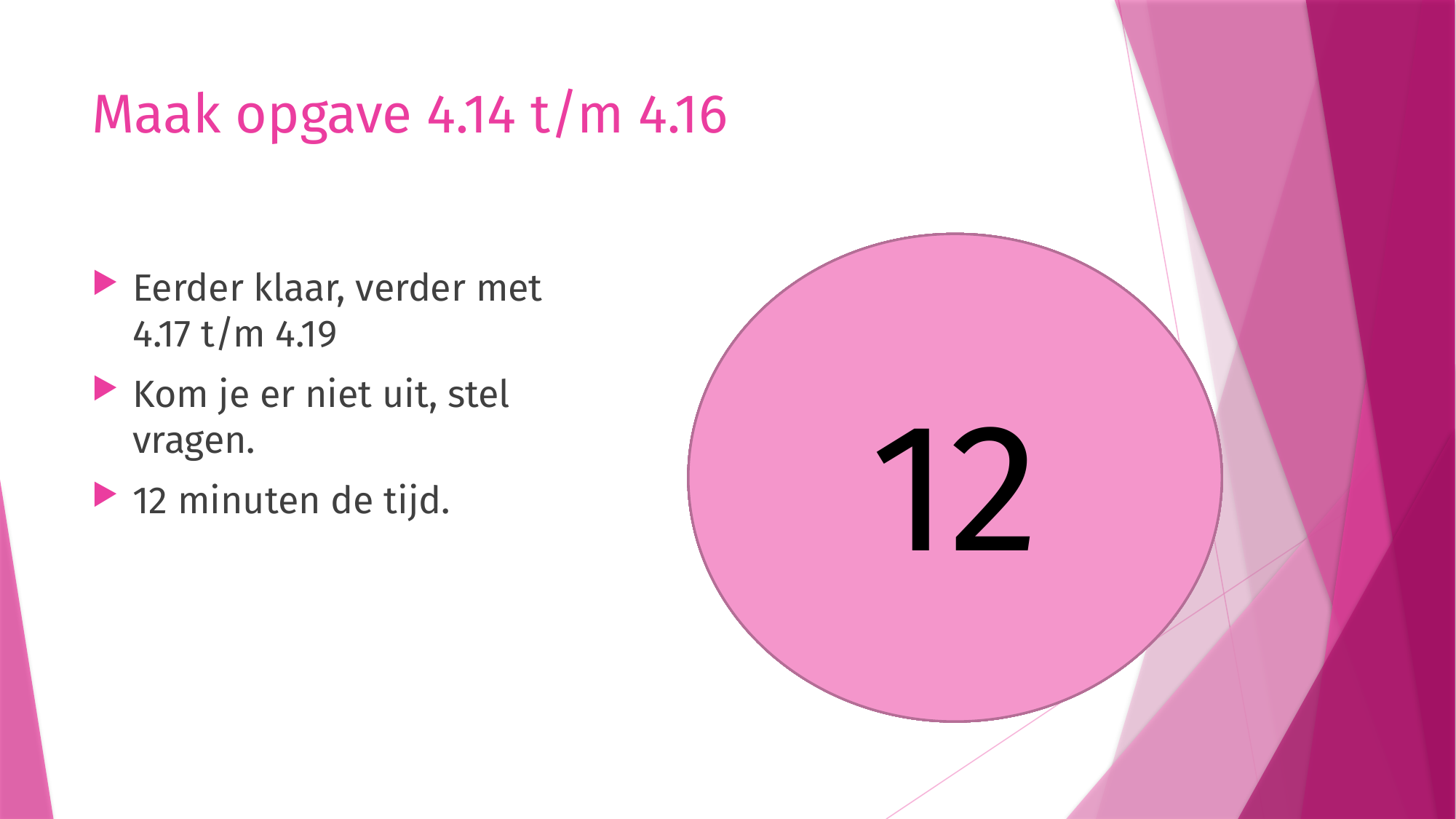

# Maak opgave 4.14 t/m 4.16
12
10
11
9
8
5
6
7
4
3
1
2
Eerder klaar, verder met 4.17 t/m 4.19
Kom je er niet uit, stel vragen.
12 minuten de tijd.